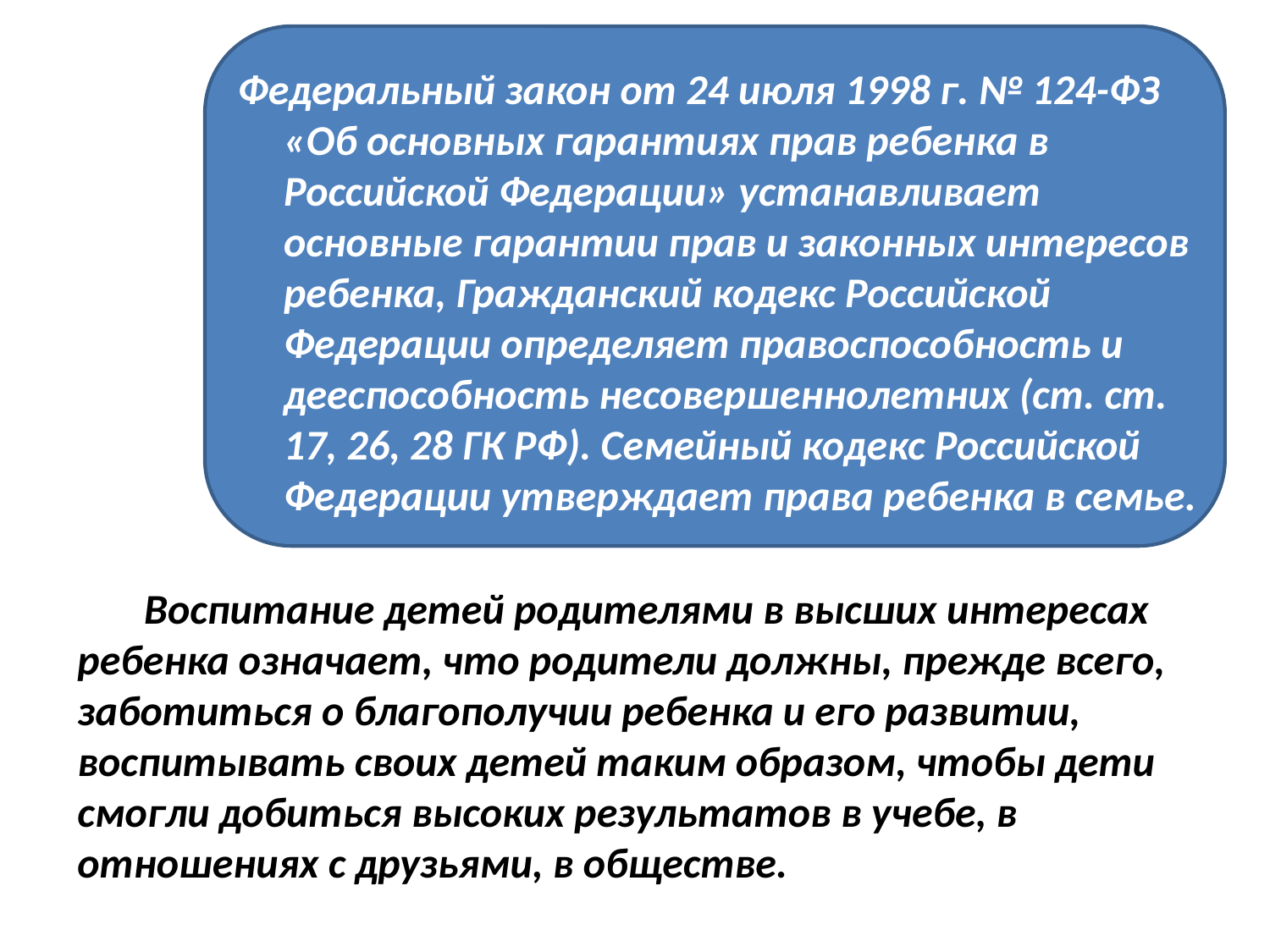

Федеральный закон от 24 июля 1998 г. № 124-ФЗ «Об основных гарантиях прав ребенка в Российской Федерации» устанавливает основные гарантии прав и законных интересов ребенка, Гражданский кодекс Российской Федерации определяет правоспособность и дееспособность несовершеннолетних (ст. ст. 17, 26, 28 ГК РФ). Семейный кодекс Российской Федерации утверждает права ребенка в семье.

       Воспитание детей родителями в высших интересах ребенка означает, что родители должны, прежде всего, заботиться о благополучии ребенка и его развитии, воспитывать своих детей таким образом, чтобы дети смогли добиться высоких результатов в учебе, в отношениях с друзьями, в обществе.